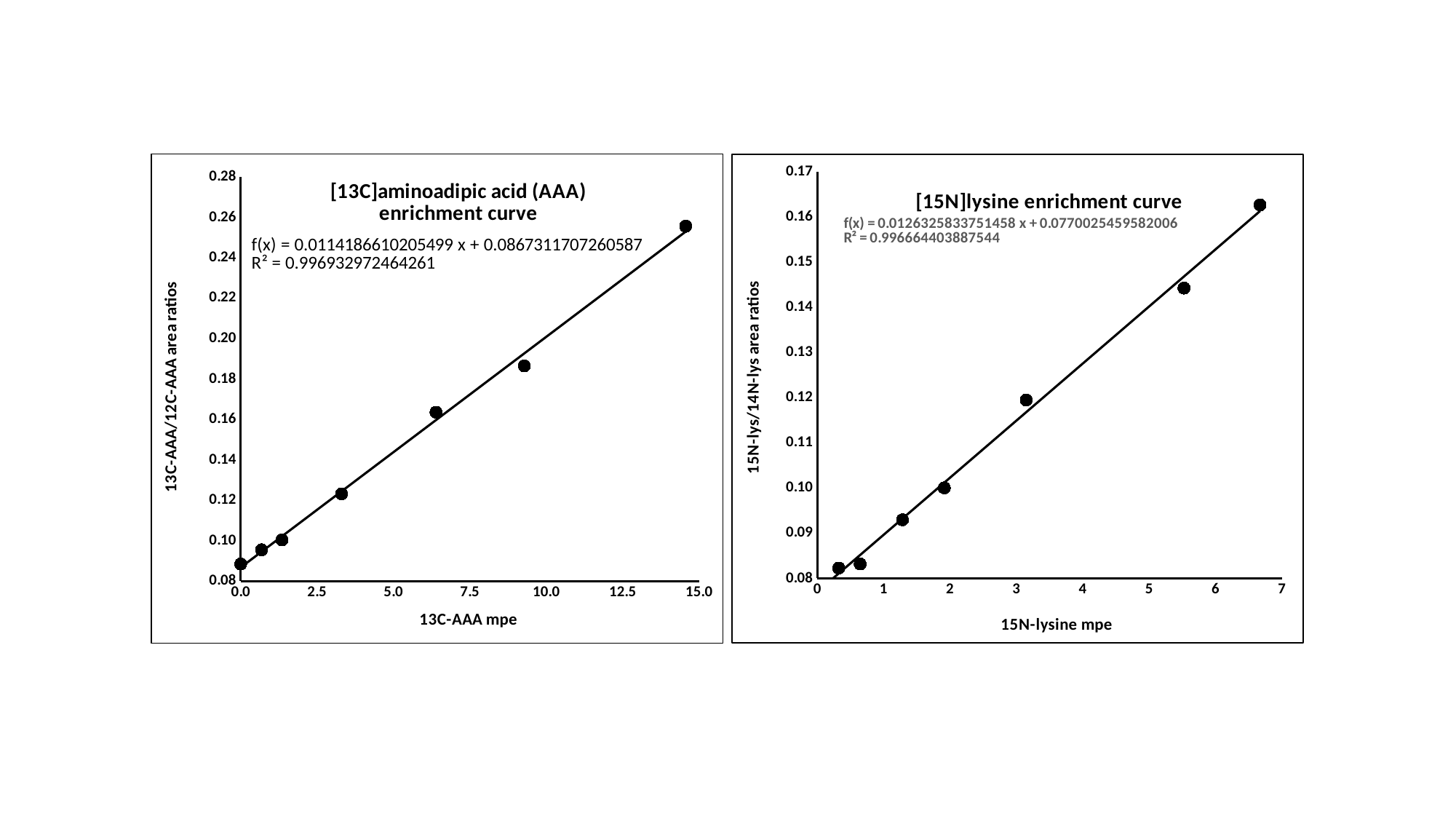

### Chart: [13C]aminoadipic acid (AAA)
enrichment curve

| Category |  |
|---|---|

### Chart: [15N]lysine enrichment curve

| Category |  |
|---|---|